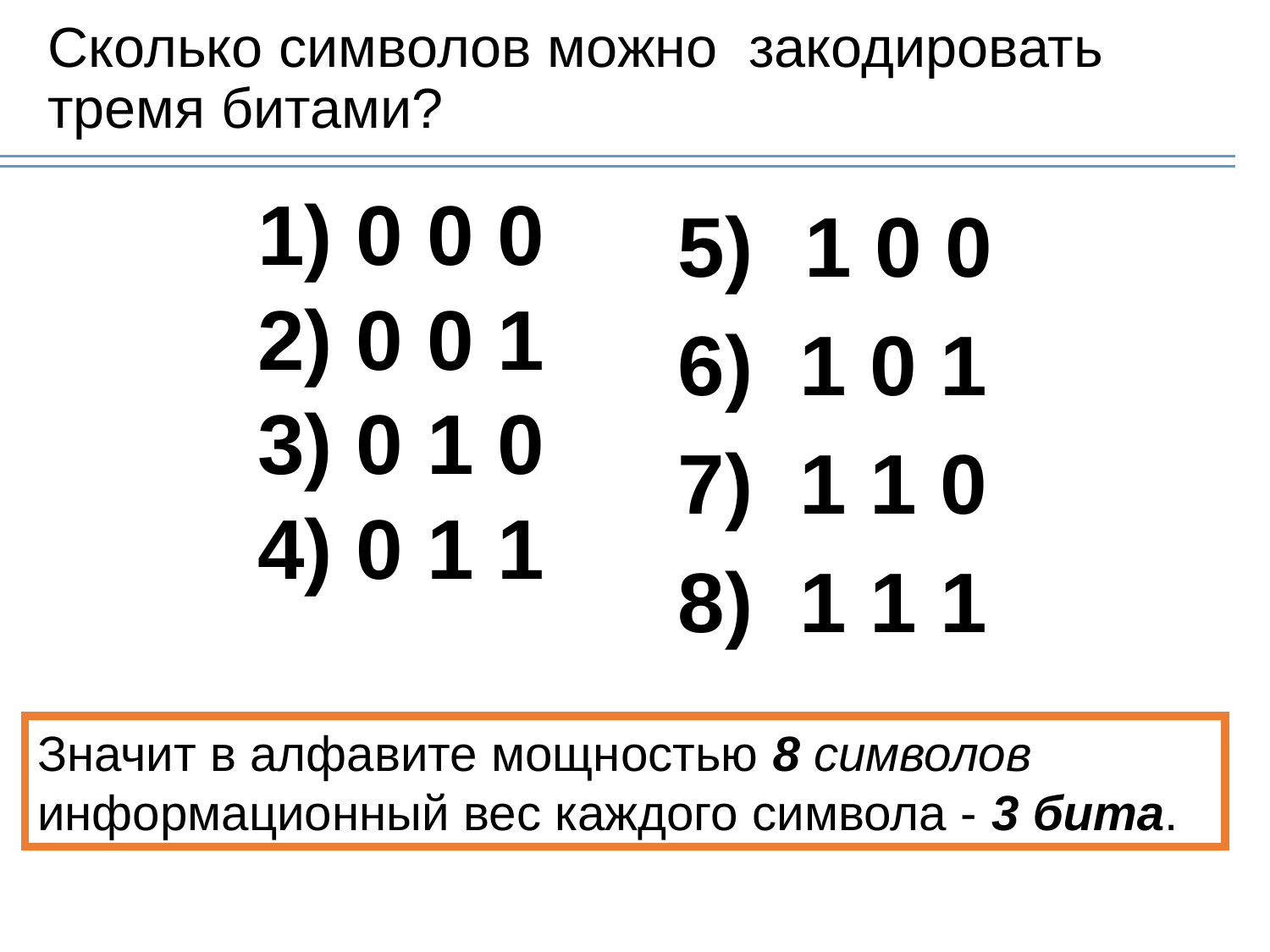

# Сколько символов можно  закодировать тремя битами?
 0 0 0
 0 0 1
 0 1 0
 0 1 1
1 0 0
  1 0 1
  1 1 0
  1 1 1
Значит в алфавите мощностью 8 символов
информационный вес каждого символа - 3 бита.